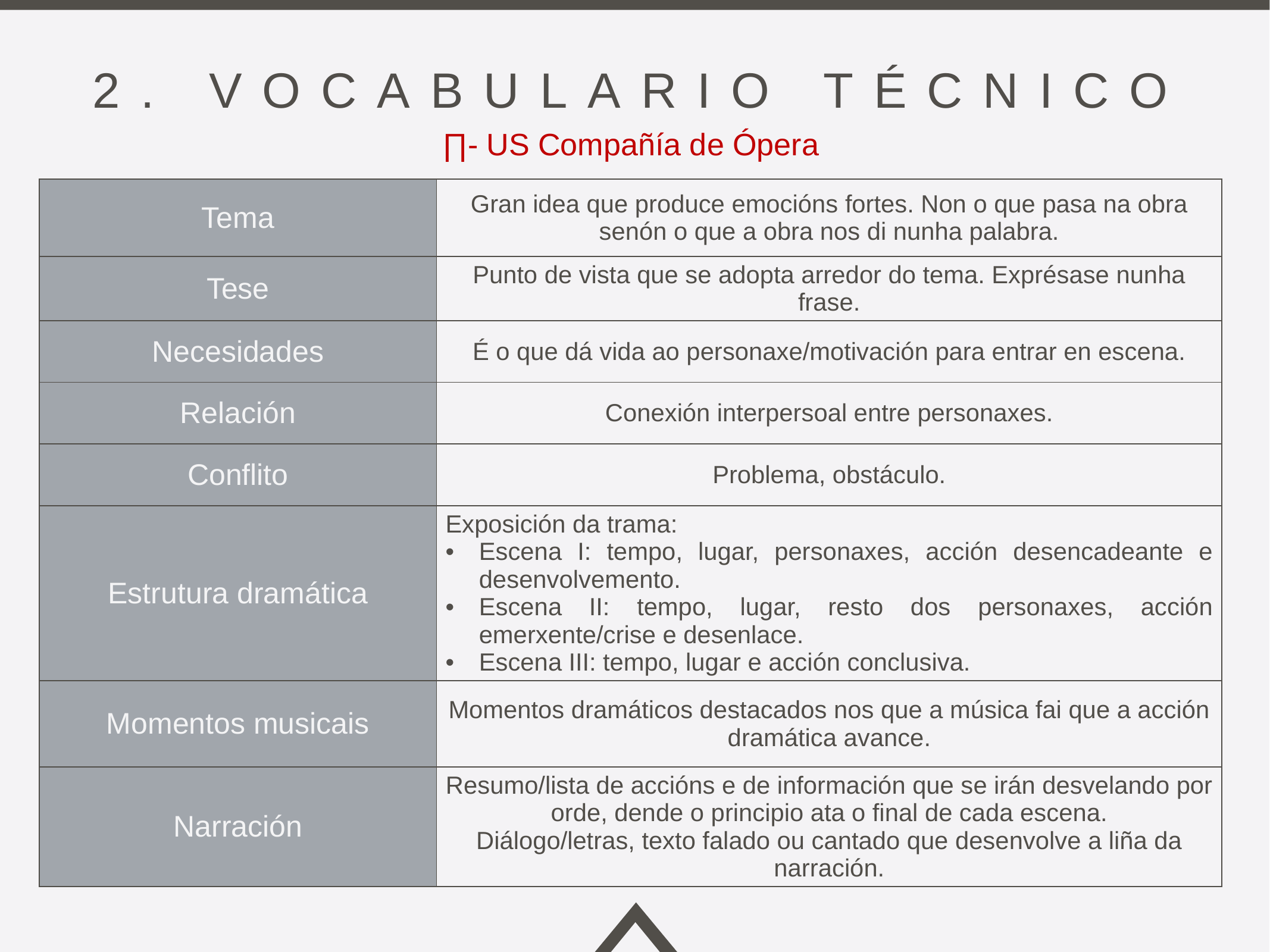

2. Vocabulario técnico
∏- US Compañía de Ópera
| Tema | Gran idea que produce emocións fortes. Non o que pasa na obra senón o que a obra nos di nunha palabra. |
| --- | --- |
| Tese | Punto de vista que se adopta arredor do tema. Exprésase nunha frase. |
| Necesidades | É o que dá vida ao personaxe/motivación para entrar en escena. |
| Relación | Conexión interpersoal entre personaxes. |
| Conflito | Problema, obstáculo. |
| Estrutura dramática | Exposición da trama: Escena I: tempo, lugar, personaxes, acción desencadeante e desenvolvemento. Escena II: tempo, lugar, resto dos personaxes, acción emerxente/crise e desenlace. Escena III: tempo, lugar e acción conclusiva. |
| Momentos musicais | Momentos dramáticos destacados nos que a música fai que a acción dramática avance. |
| Narración | Resumo/lista de accións e de información que se irán desvelando por orde, dende o principio ata o final de cada escena. Diálogo/letras, texto falado ou cantado que desenvolve a liña da narración. |